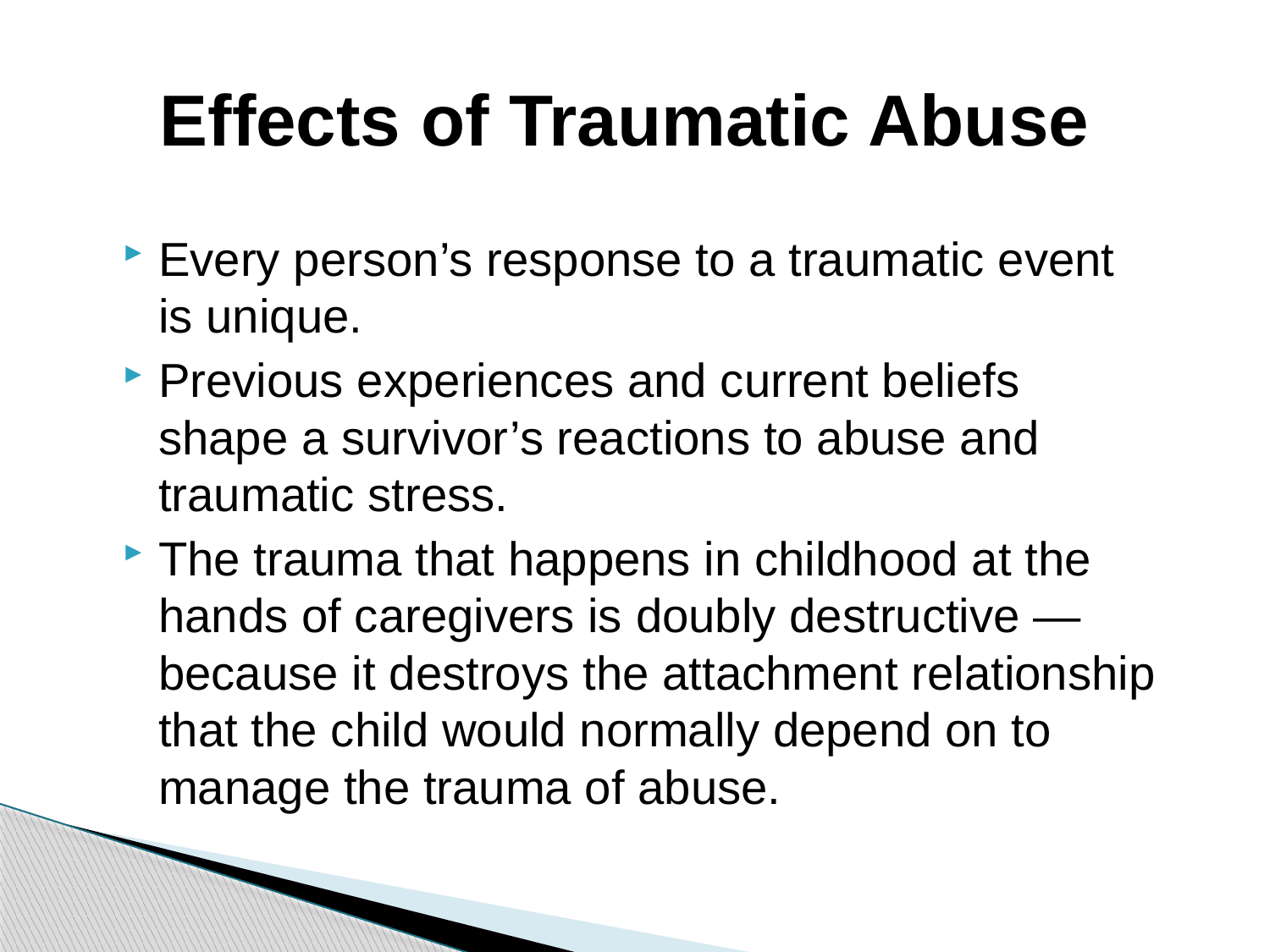

# Effects of Traumatic Abuse
Every person’s response to a traumatic event is unique.
Previous experiences and current beliefs shape a survivor’s reactions to abuse and traumatic stress.
The trauma that happens in childhood at the hands of caregivers is doubly destructive — because it destroys the attachment relationship that the child would normally depend on to manage the trauma of abuse.